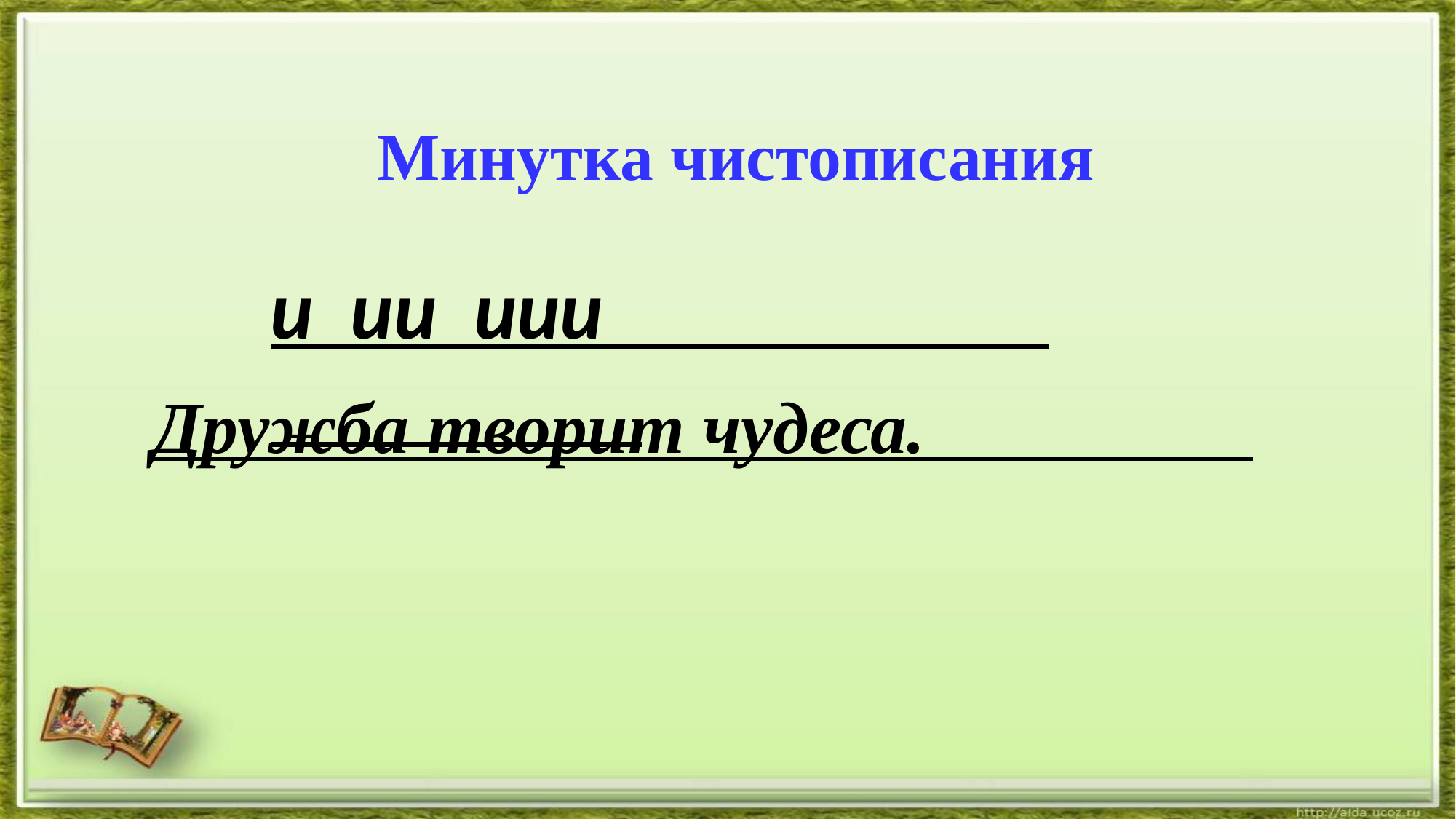

Минутка чистописания
и  ии  иии
Дружба творит чудеса.